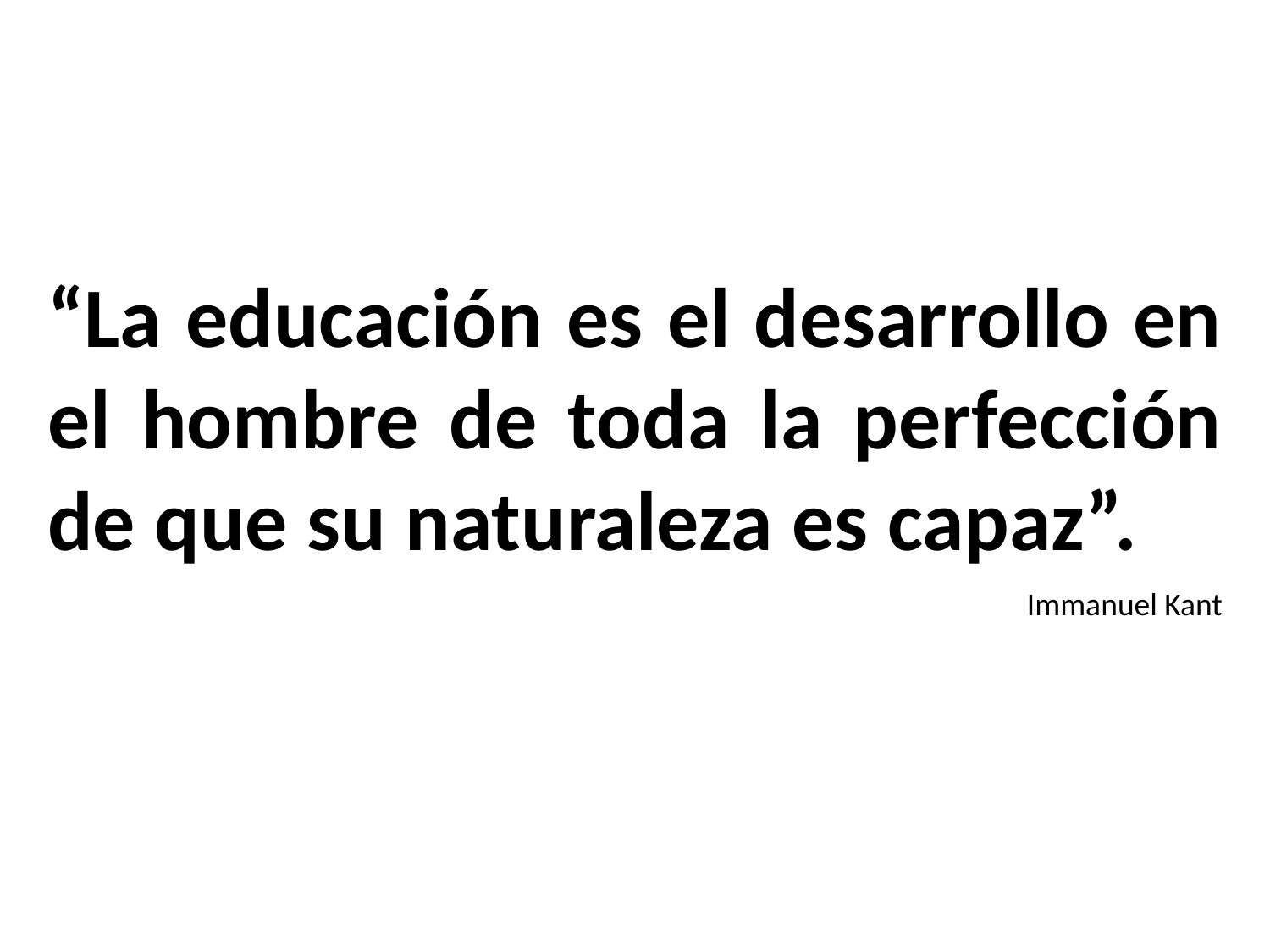

“La educación es el desarrollo en el hombre de toda la perfección de que su naturaleza es capaz”.

Immanuel Kant